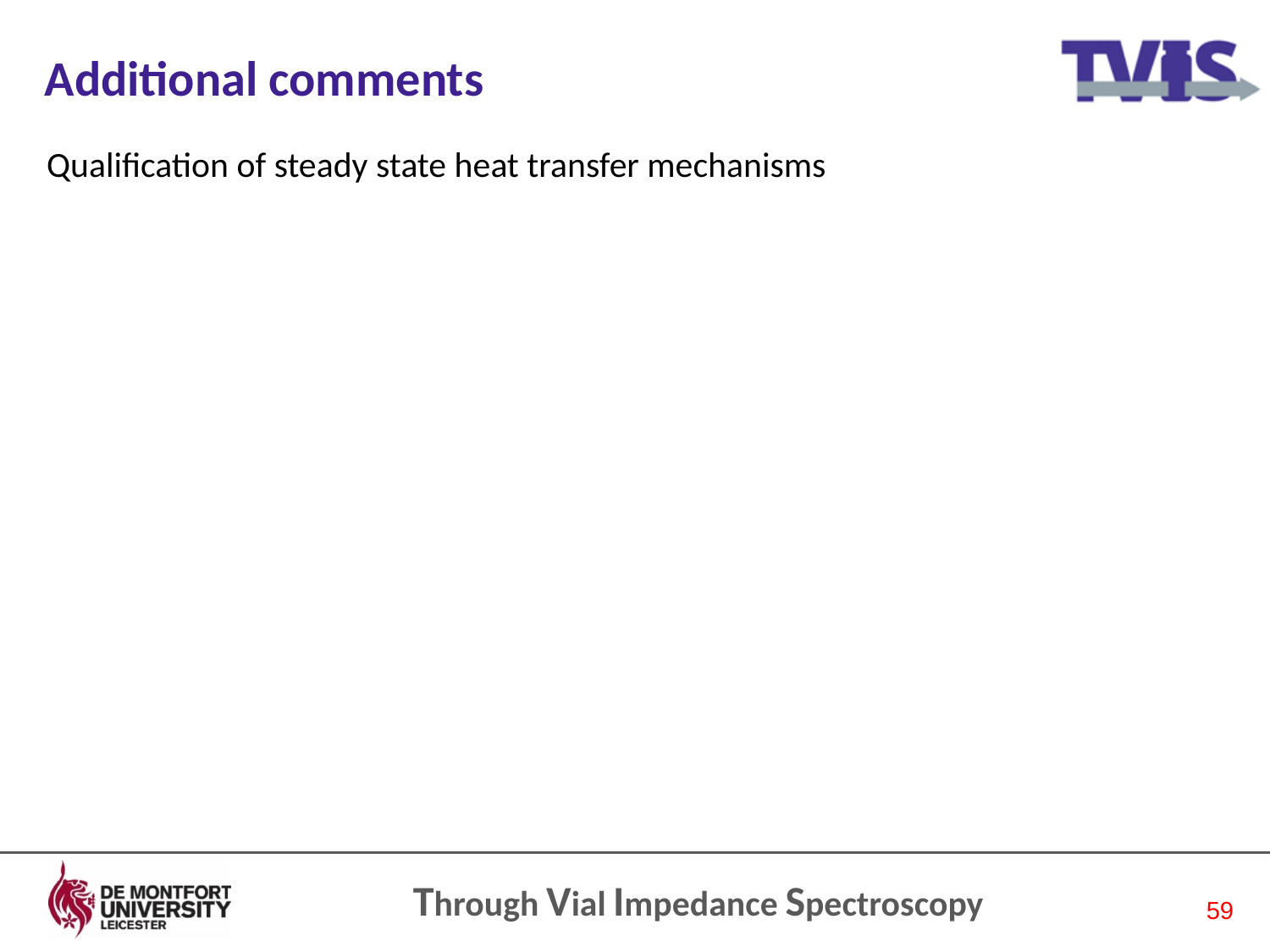

# Additional comments
Qualification of steady state heat transfer mechanisms